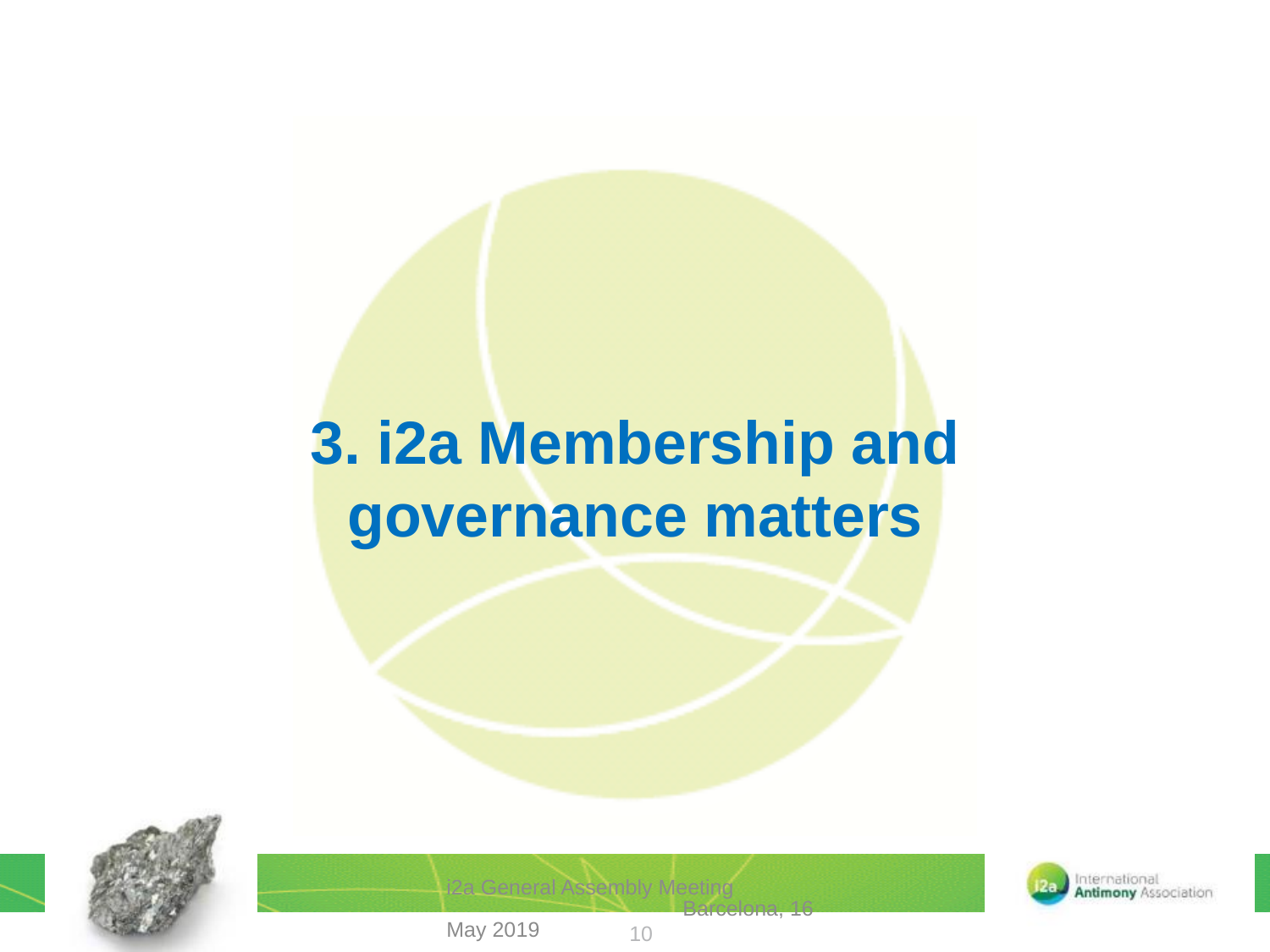

# 3. i2a Membership and governance matters
i2a General Assembly Meeting                                                       Barcelona, 16 May 2019
10